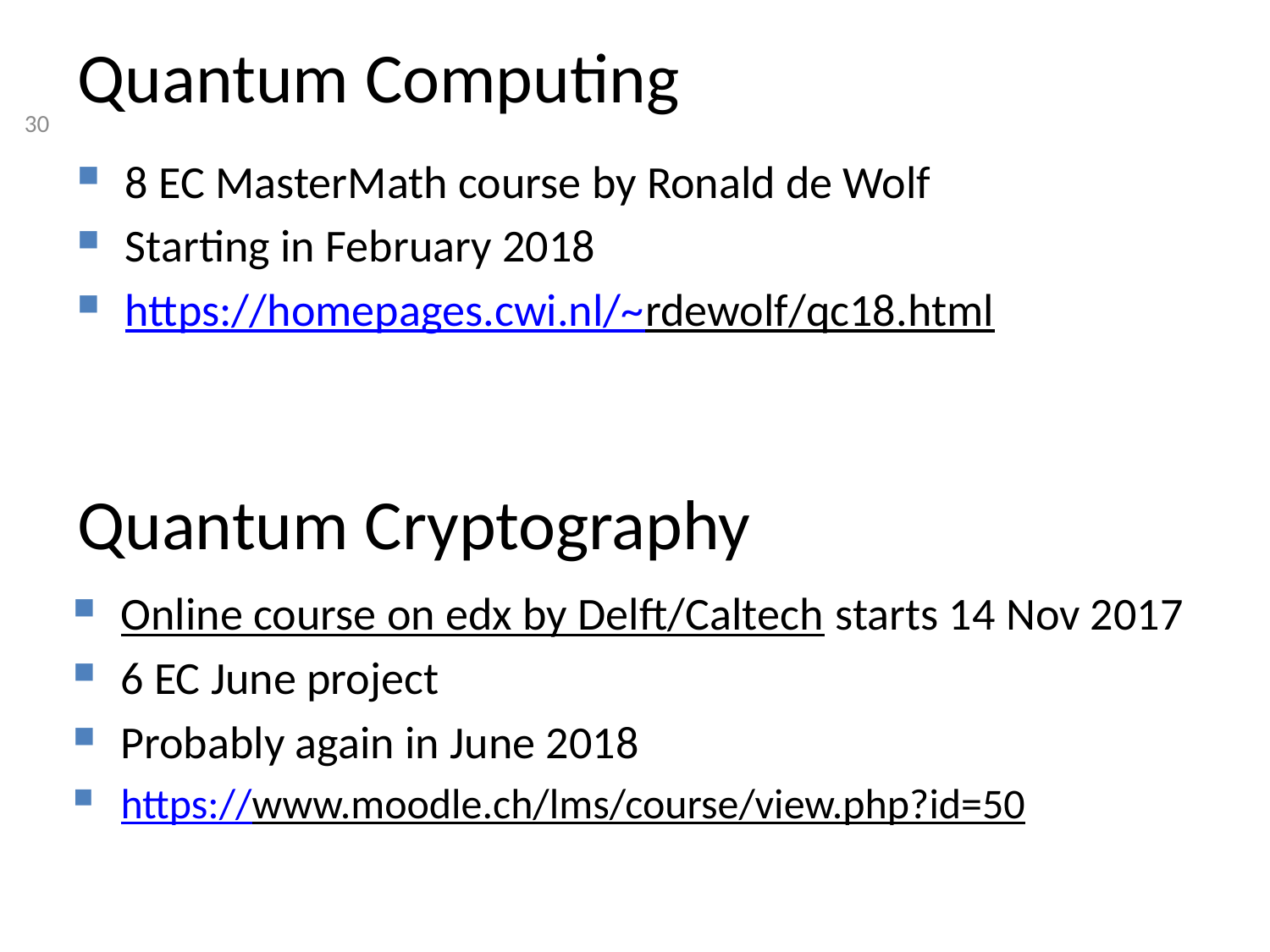

# Quantum Computing
8 EC MasterMath course by Ronald de Wolf
Starting in February 2018
https://homepages.cwi.nl/~rdewolf/qc18.html

Quantum Cryptography
Online course on edx by Delft/Caltech starts 14 Nov 2017
6 EC June project
Probably again in June 2018
https://www.moodle.ch/lms/course/view.php?id=50